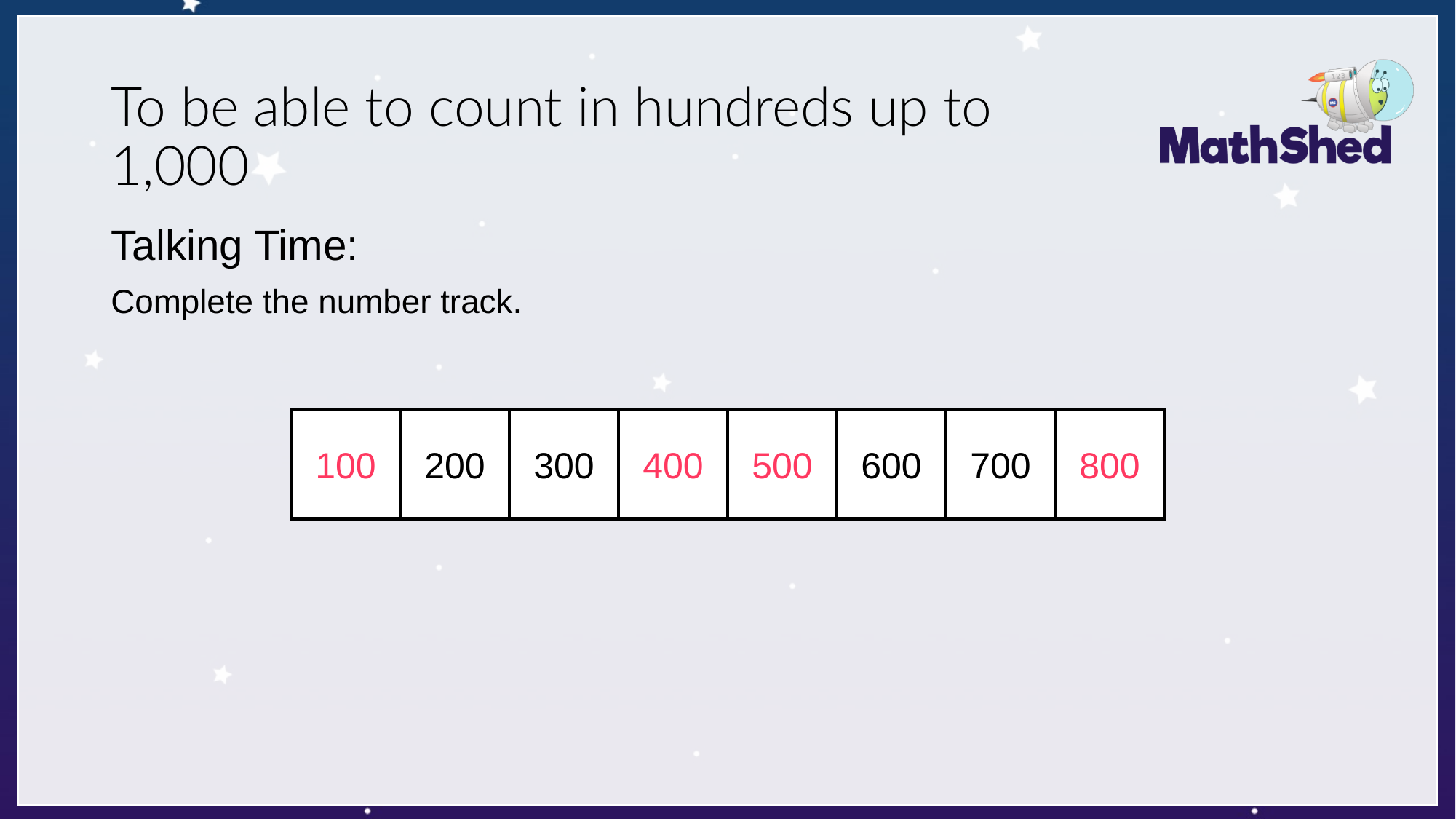

# To be able to count in hundreds up to 1,000
Talking Time:
Complete the number track.

100
200
300
400
500
600
700
800